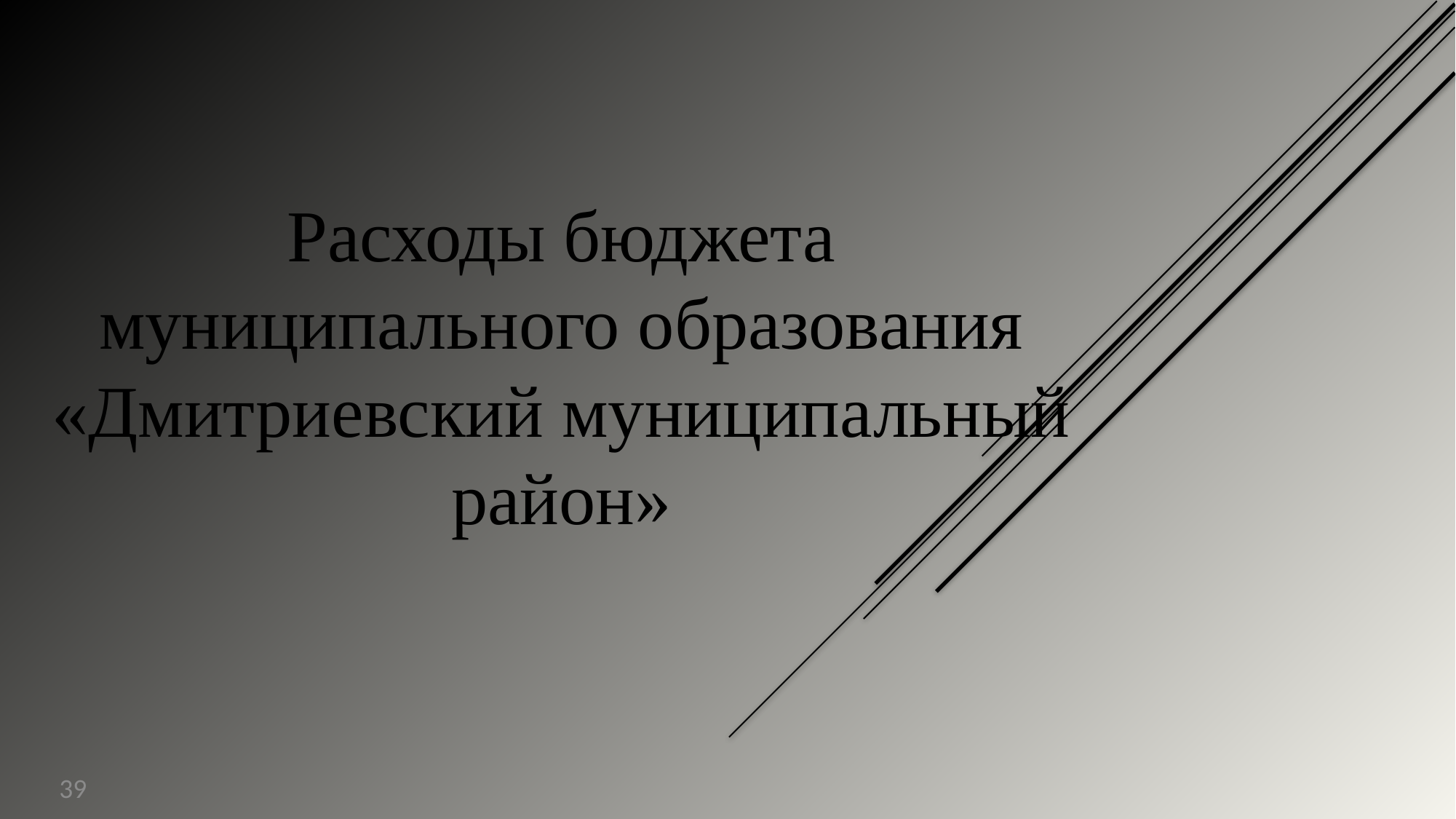

# Расходы бюджета муниципального образования «Дмитриевский муниципальный район»
39